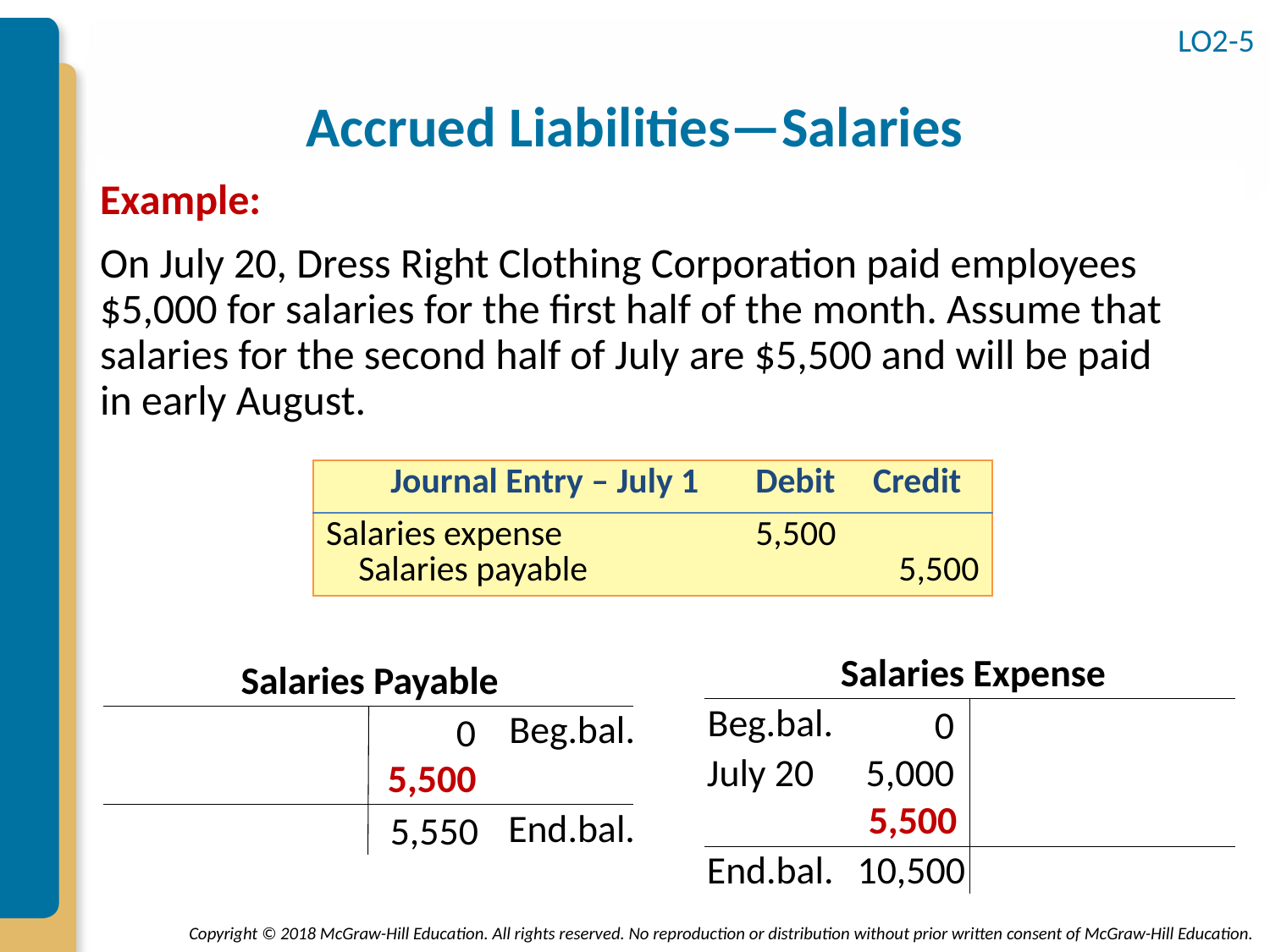

LO2-5
# Accrued Liabilities—Salaries
|  |
| --- |
Example:
On July 20, Dress Right Clothing Corporation paid employees $5,000 for salaries for the first half of the month. Assume that salaries for the second half of July are $5,500 and will be paid in early August.

| Journal Entry – July 1 | Debit | Credit |
| --- | --- | --- |
| Salaries expense Salaries payable | 5,500 | 5,500 |
Salaries Expense
Beg.bal.
0
July 20
5,000
End.bal.
10,500
Salaries Payable
Beg.bal.
0
End.bal.
5,550
5,500
5,500